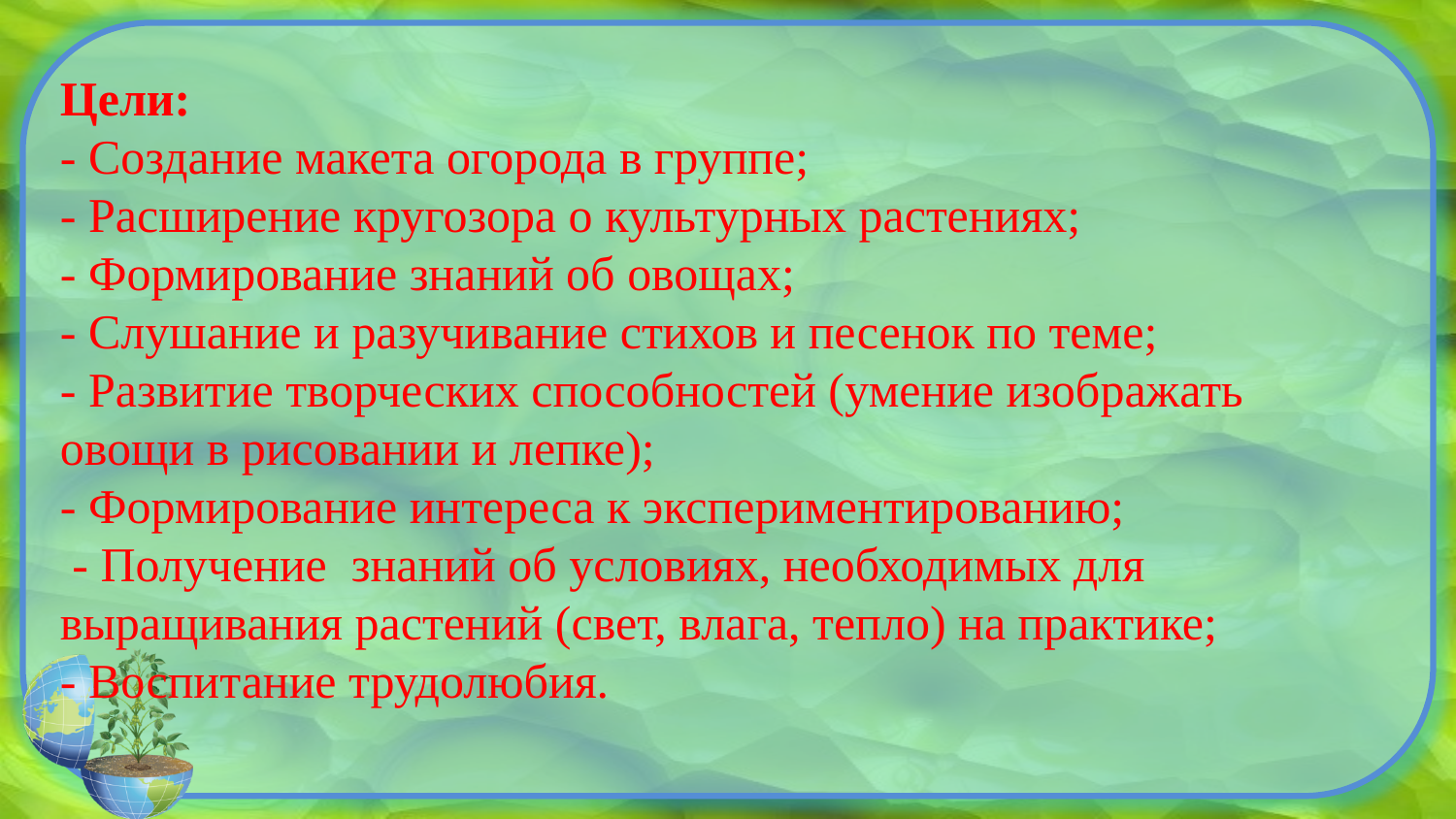

Цели:
- Создание макета огорода в группе;
- Расширение кругозора о культурных растениях;
- Формирование знаний об овощах;
- Слушание и разучивание стихов и песенок по теме;
- Развитие творческих способностей (умение изображать овощи в рисовании и лепке);
- Формирование интереса к экспериментированию;
 - Получение  знаний об условиях, необходимых для выращивания растений (свет, влага, тепло) на практике;
- Воспитание трудолюбия.